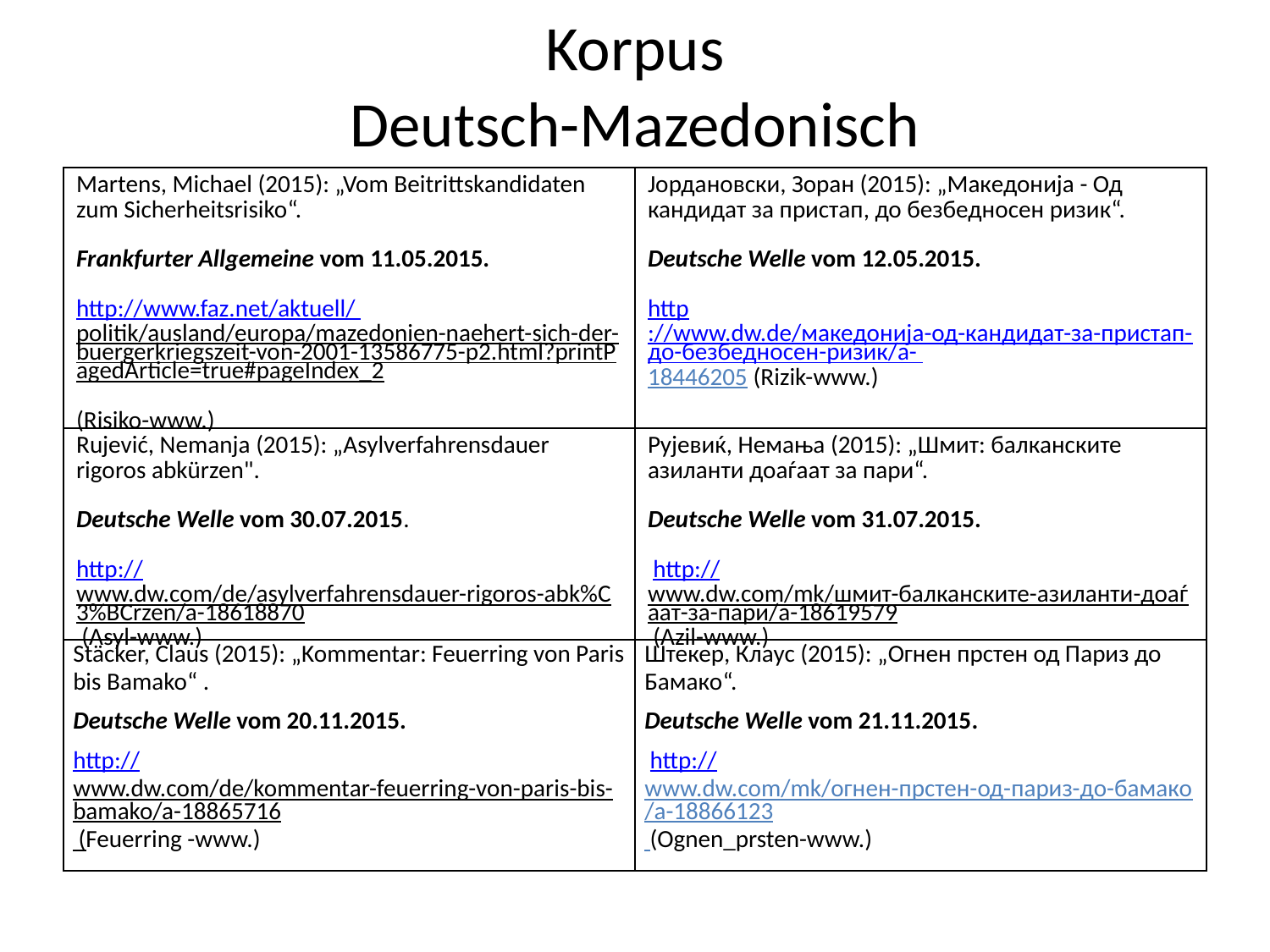

# Korpus Deutsch-Mazedonisch
| Martens, Michael (2015): „Vom Beitrittskandidaten zum Sicherheitsrisiko“. Frankfurter Allgemeine vom 11.05.2015. http://www.faz.net/aktuell/ politik/ausland/europa/mazedonien-naehert-sich-der-buergerkriegszeit-von-2001-13586775-p2.html?printPagedArticle=true#pageIndex\_2 (Risiko-www.) | Јордановски, Зоран (2015): „Македонија - Од кандидат за пристап, до безбедносен ризик“. Deutsche Welle vom 12.05.2015. http://www.dw.de/македонија-од-кандидат-за-пристап-до-безбедносен-ризик/а- 18446205 (Rizik-www.) |
| --- | --- |
| Rujević, Nemanja (2015): „Asylverfahrensdauer rigoros abkürzen". Deutsche Welle vom 30.07.2015. http://www.dw.com/de/asylverfahrensdauer-rigoros-abk%C3%BCrzen/a-18618870 (Asyl-www.) | Рујевиќ, Немања (2015): „Шмит: балканските азиланти доаѓаат за пари“. Deutsche Welle vom 31.07.2015. http://www.dw.com/mk/шмит-балканските-азиланти-доаѓаат-за-пари/a-18619579 (Azil-www.) |
| Stäcker, Claus (2015): „Kommentar: Feuerring von Paris bis Bamako“ . Deutsche Welle vom 20.11.2015. http://www.dw.com/de/kommentar-feuerring-von-paris-bis-bamako/a-18865716 (Feuerring -www.) | Штекер, Клаус (2015): „Огнен прстен од Париз до Бамако“. Deutsche Welle vom 21.11.2015. http://www.dw.com/mk/огнен-прстен-од-париз-до-бамако/a-18866123 (Ognen\_prsten-www.) |